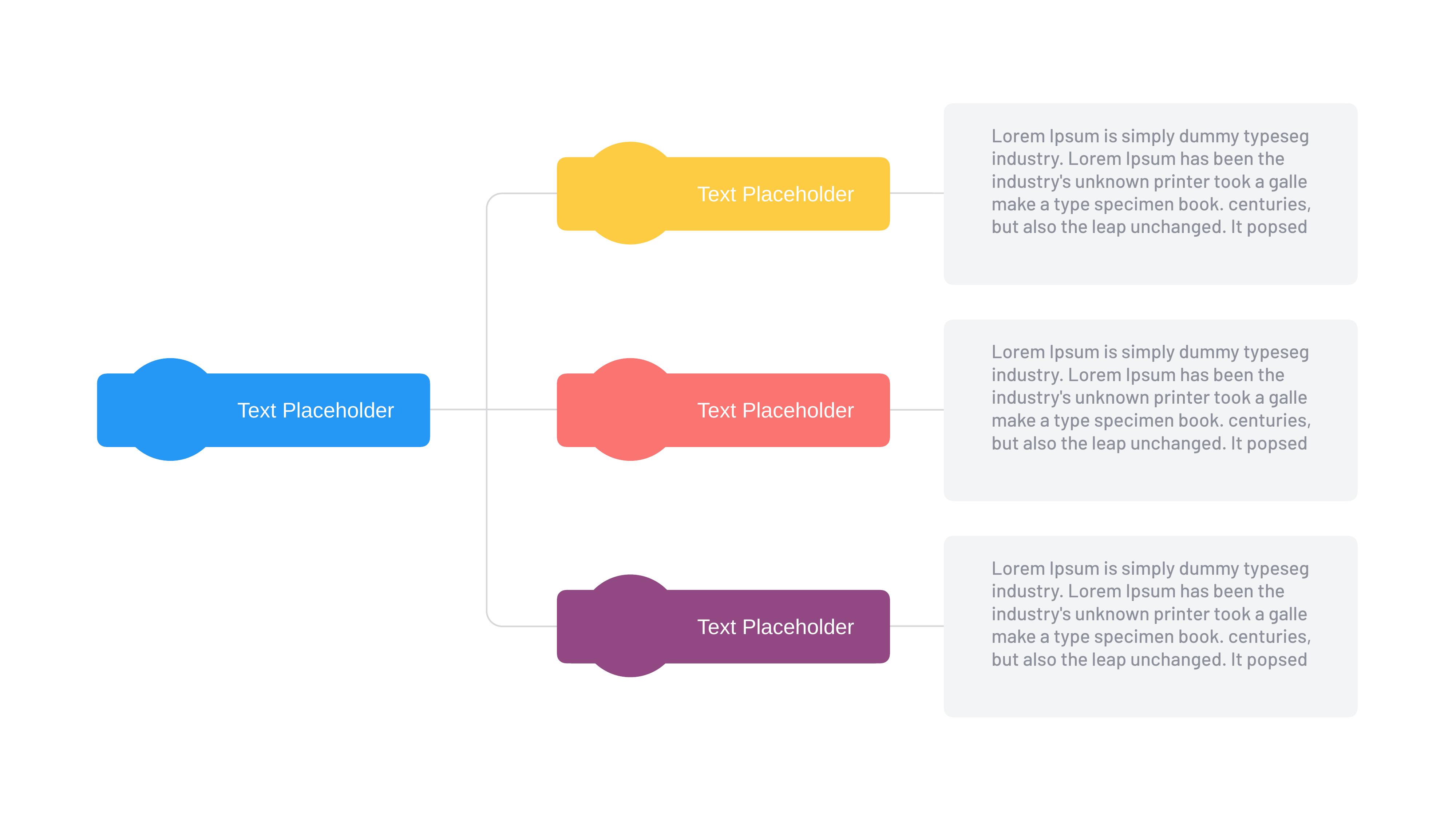

Lorem Ipsum is simply dummy typeseg industry. Lorem Ipsum has been the industry's unknown printer took a galle make a type specimen book. centuries, but also the leap unchanged. It popsed

Text Placeholder

Lorem Ipsum is simply dummy typeseg industry. Lorem Ipsum has been the industry's unknown printer took a galle make a type specimen book. centuries, but also the leap unchanged. It popsed

Text Placeholder
Text Placeholder

Lorem Ipsum is simply dummy typeseg industry. Lorem Ipsum has been the industry's unknown printer took a galle make a type specimen book. centuries, but also the leap unchanged. It popsed

Text Placeholder